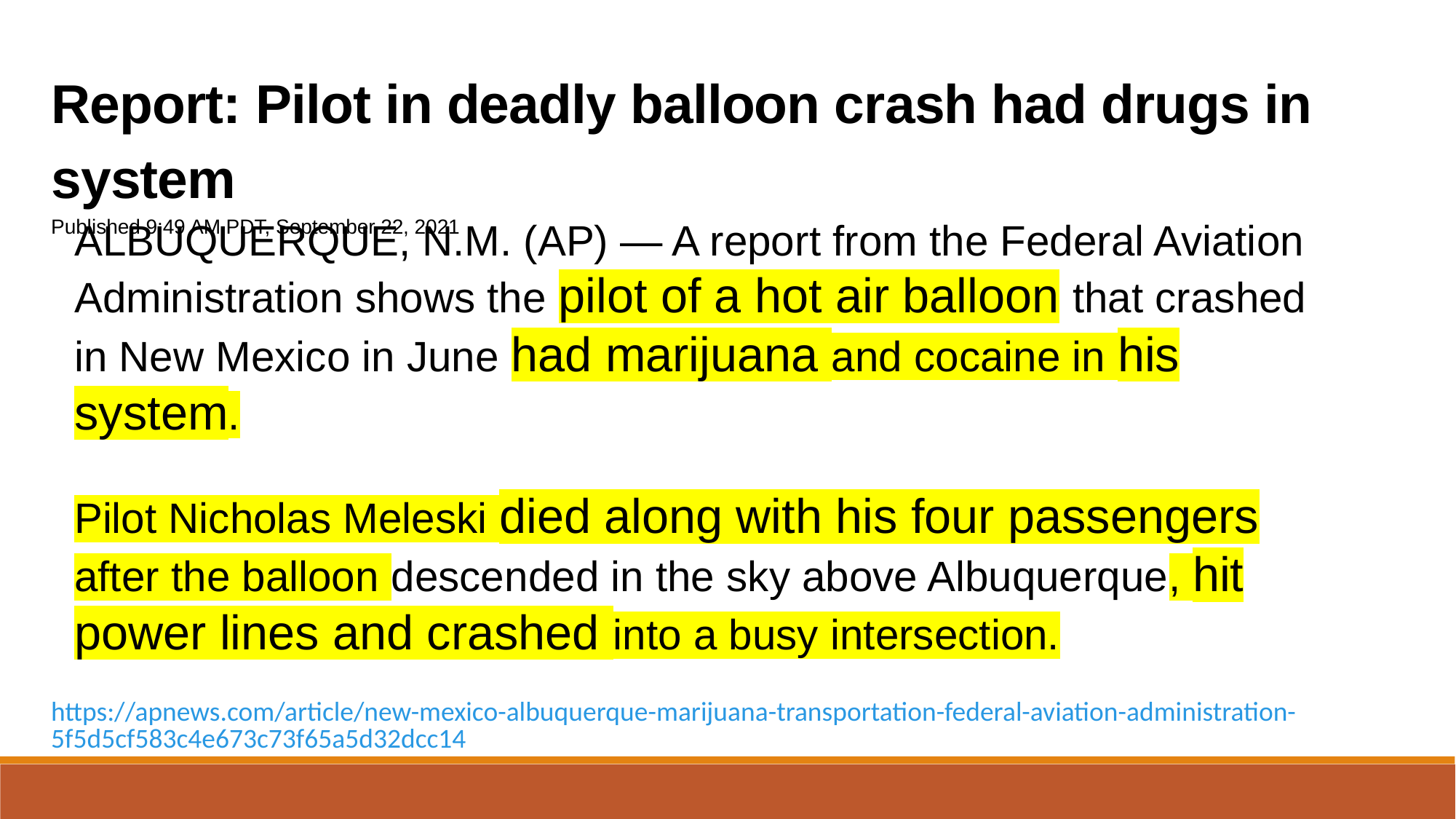

Report: Pilot in deadly balloon crash had drugs in system
Published 9:49 AM PDT, September 22, 2021
ALBUQUERQUE, N.M. (AP) — A report from the Federal Aviation Administration shows the pilot of a hot air balloon that crashed in New Mexico in June had marijuana and cocaine in his system.
Pilot Nicholas Meleski died along with his four passengers after the balloon descended in the sky above Albuquerque, hit power lines and crashed into a busy intersection.
https://apnews.com/article/new-mexico-albuquerque-marijuana-transportation-federal-aviation-administration-5f5d5cf583c4e673c73f65a5d32dcc14